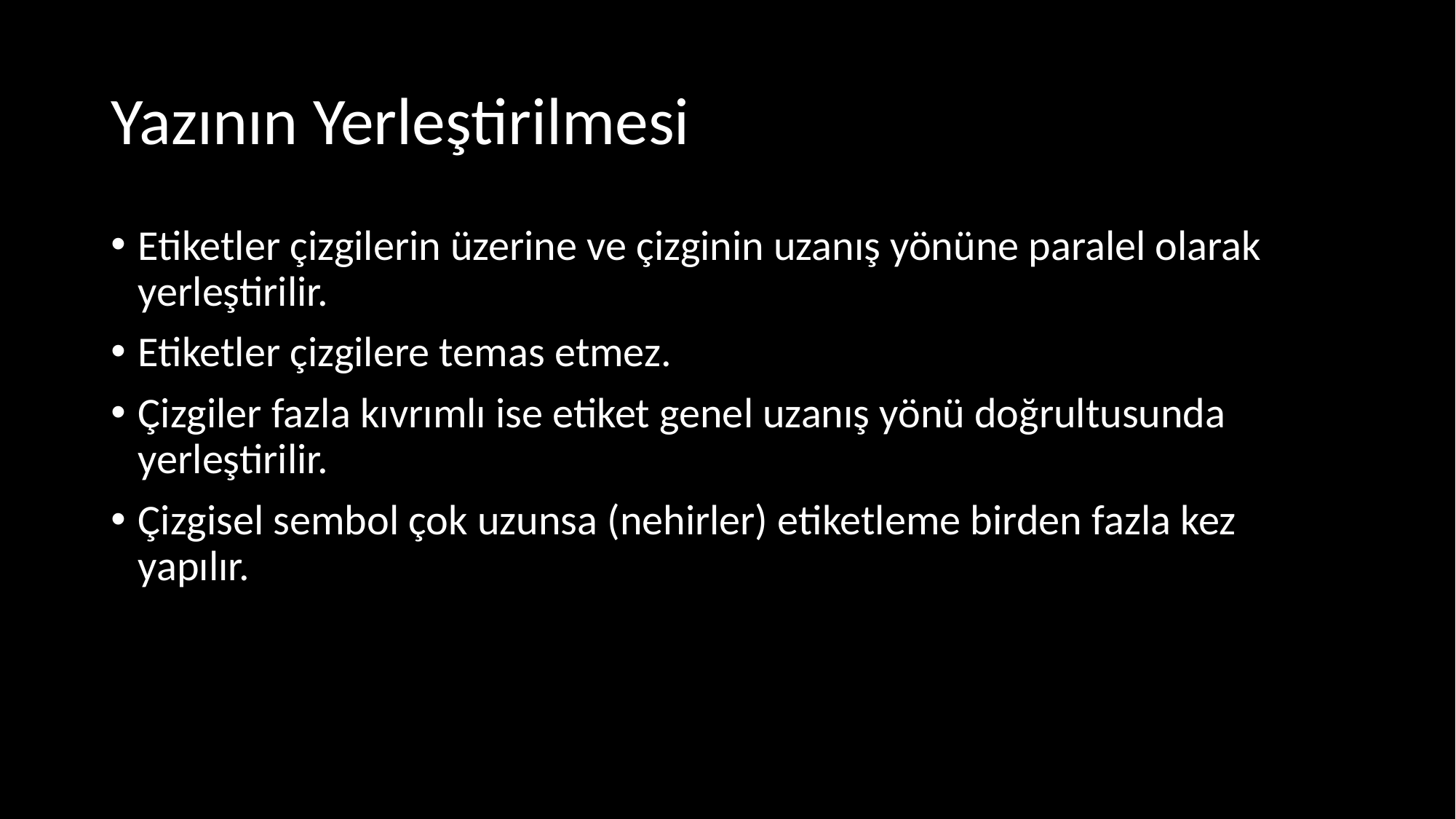

# Yazının Yerleştirilmesi
Etiketler çizgilerin üzerine ve çizginin uzanış yönüne paralel olarak yerleştirilir.
Etiketler çizgilere temas etmez.
Çizgiler fazla kıvrımlı ise etiket genel uzanış yönü doğrultusunda yerleştirilir.
Çizgisel sembol çok uzunsa (nehirler) etiketleme birden fazla kez yapılır.